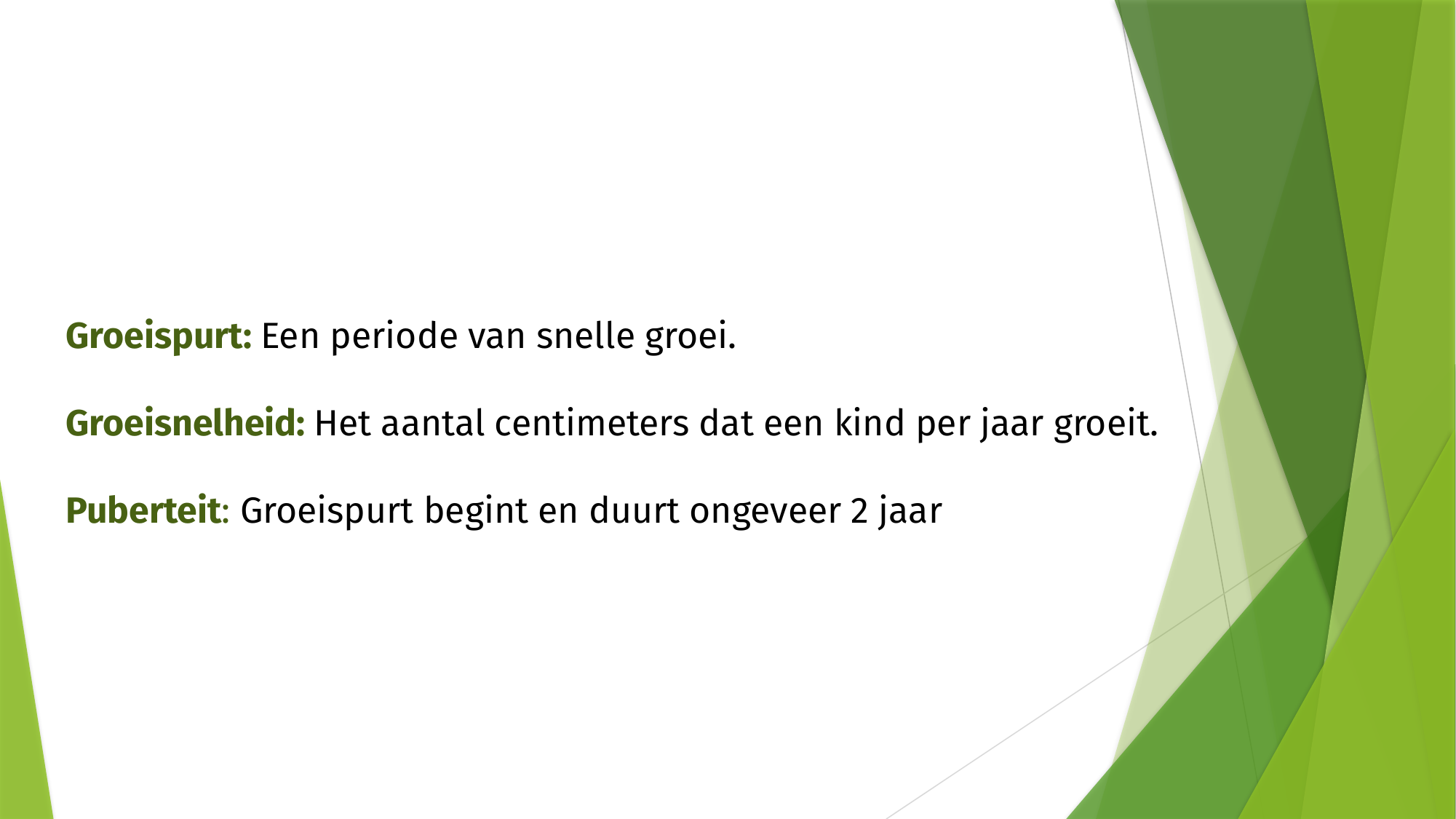

Groeispurt: Een periode van snelle groei.
Groeisnelheid: Het aantal centimeters dat een kind per jaar groeit.
Puberteit: Groeispurt begint en duurt ongeveer 2 jaar